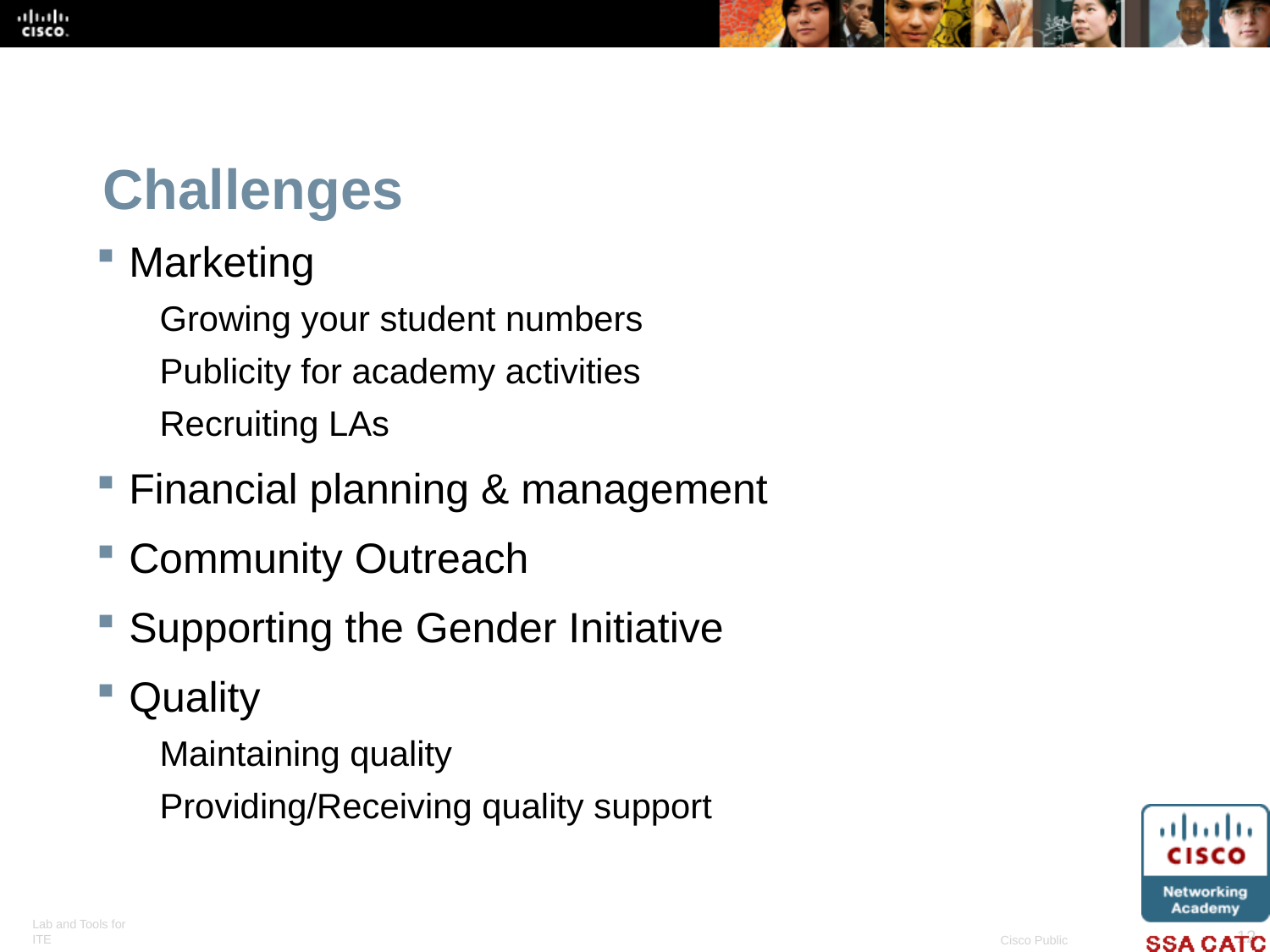

# Challenges
Marketing
Growing your student numbers
Publicity for academy activities
Recruiting LAs
Financial planning & management
Community Outreach
Supporting the Gender Initiative
Quality
Maintaining quality
Providing/Receiving quality support